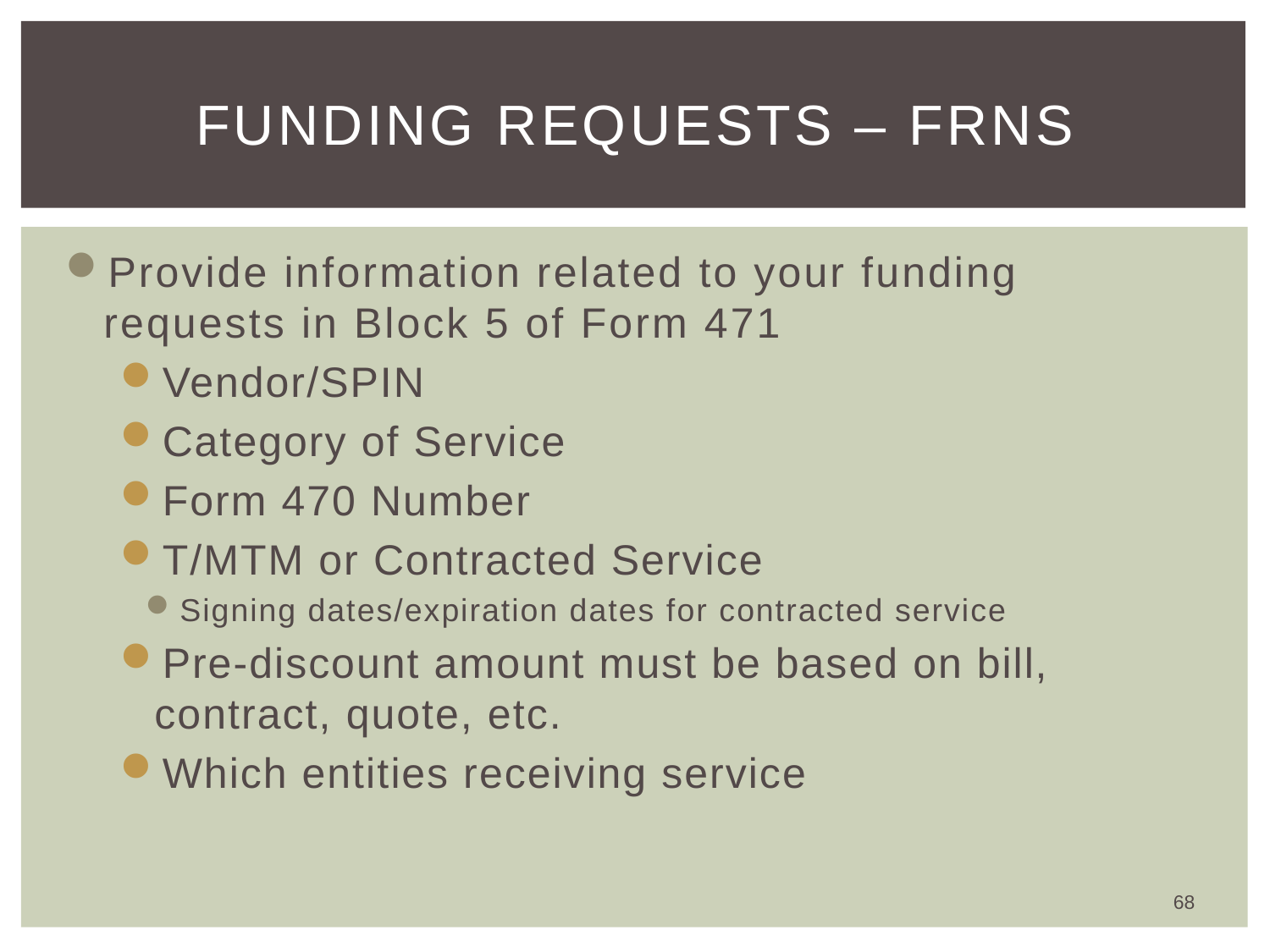

# Funding Requests – FRNs
Provide information related to your funding requests in Block 5 of Form 471
Vendor/SPIN
Category of Service
Form 470 Number
T/MTM or Contracted Service
Signing dates/expiration dates for contracted service
Pre-discount amount must be based on bill, contract, quote, etc.
Which entities receiving service

68